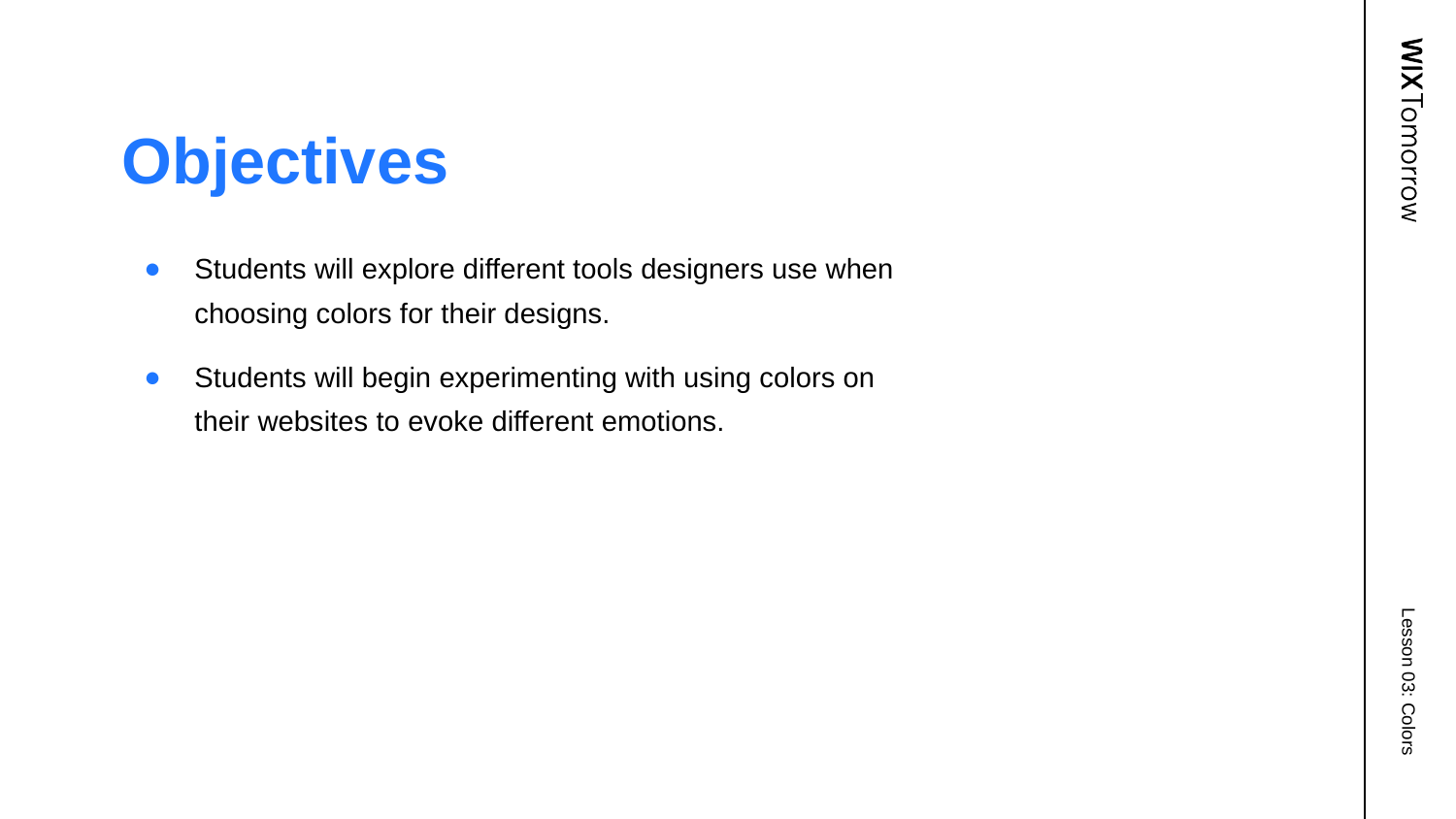

# Objectives
Students will explore different tools designers use when choosing colors for their designs.
Students will begin experimenting with using colors on their websites to evoke different emotions.